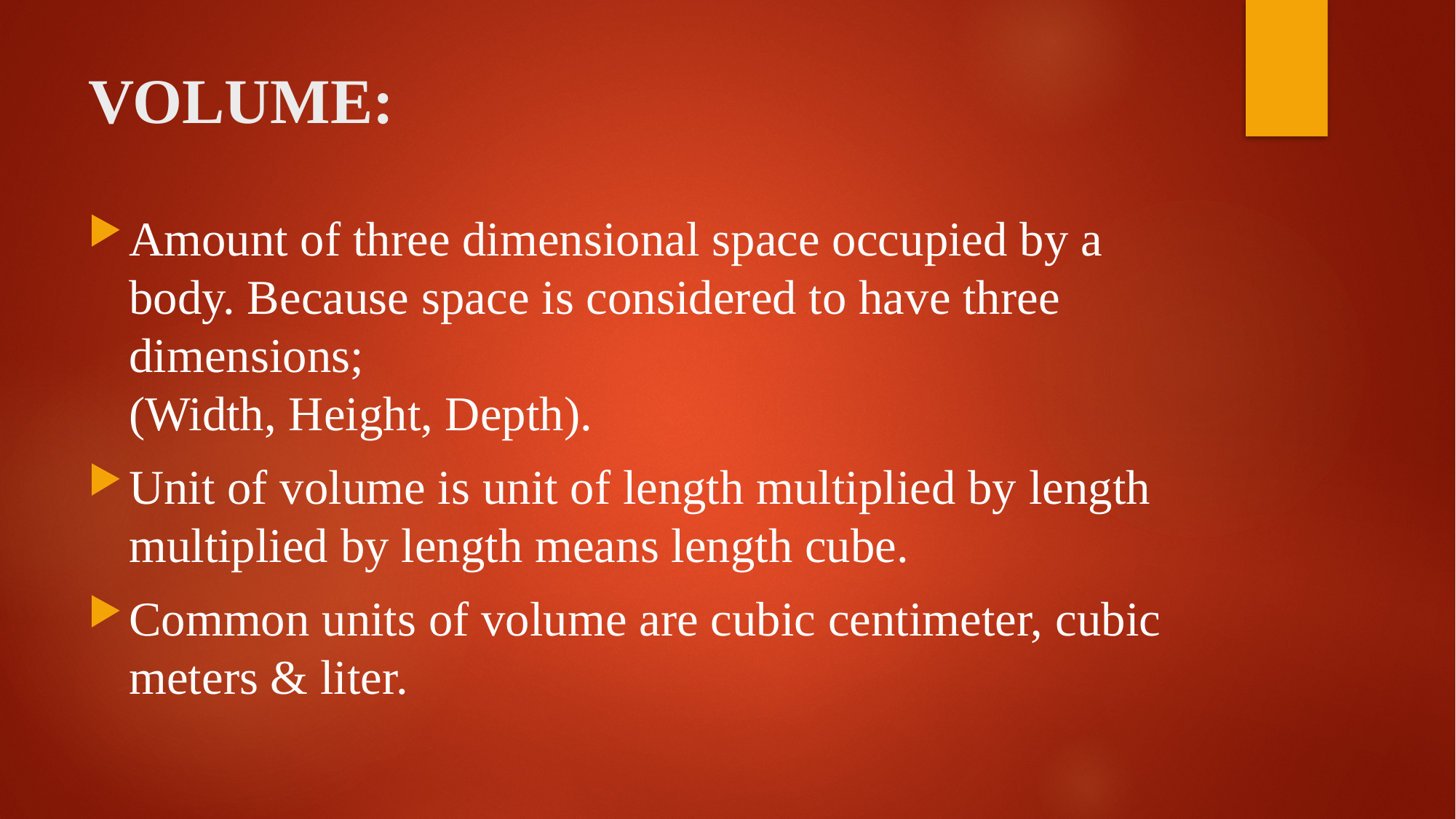

# VOLUME:
Amount of three dimensional space occupied by a body. Because space is considered to have three dimensions;
(Width, Height, Depth).
Unit of volume is unit of length multiplied by length multiplied by length means length cube.
Common units of volume are cubic centimeter, cubic meters & liter.